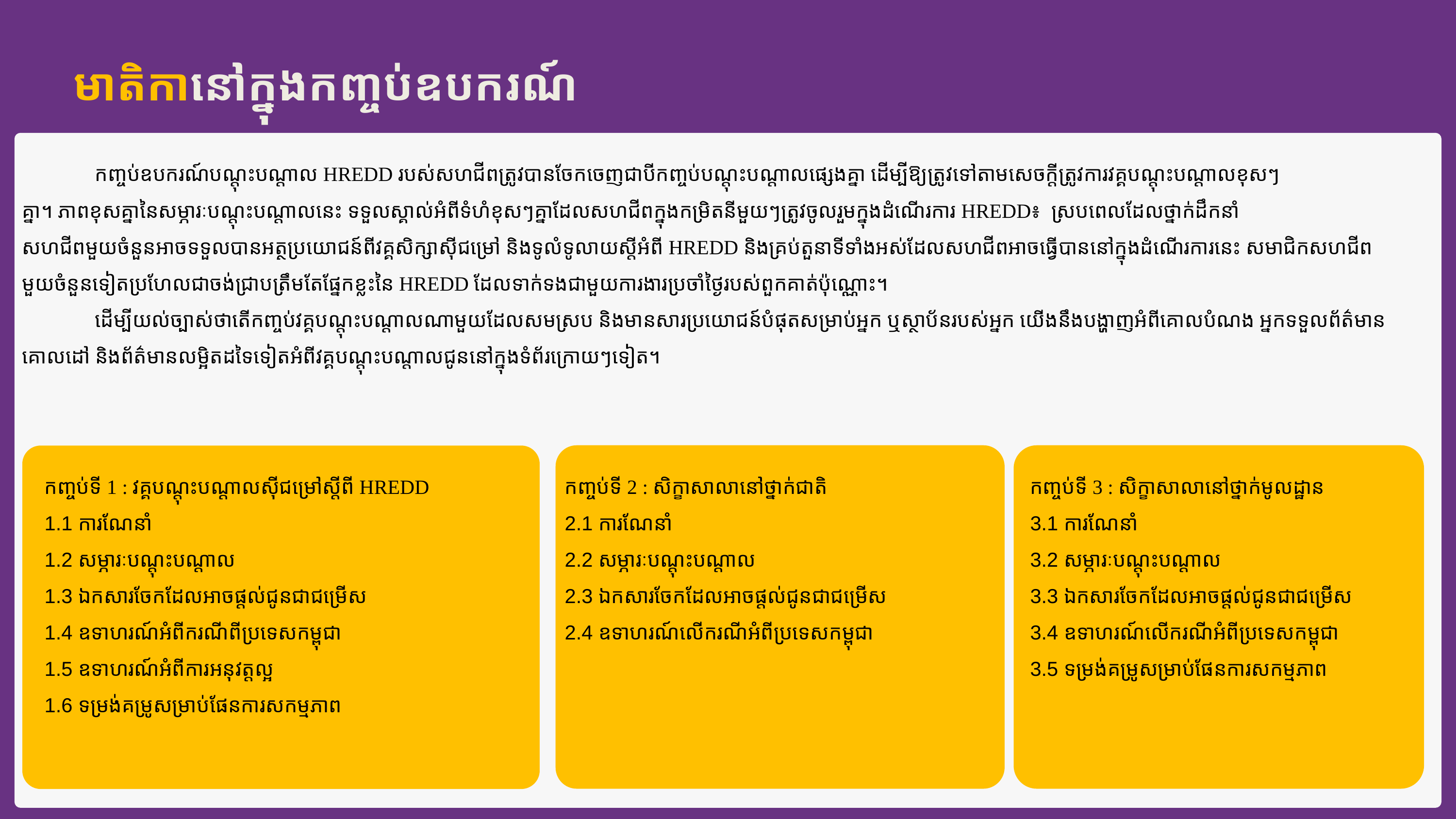

មាតិកានៅក្នុងកញ្ចប់ឧបករណ៍

	កញ្ចប់ឧបករណ៍បណ្តុះបណ្តាល HREDD របស់សហជីពត្រូវបានចែកចេញជាបីកញ្ចប់បណ្តុះបណ្តាលផ្សេងគ្នា ដើម្បីឱ្យត្រូវទៅតាមសេចក្តីត្រូវការវគ្គបណ្តុះបណ្តាលខុសៗ
គ្នា។ ភាពខុសគ្នានៃសម្ភារៈបណ្តុះបណ្តាលនេះ ទទួលស្គាល់អំពីទំហំខុសៗគ្នាដែលសហជីពក្នុងកម្រិតនីមួយៗត្រូវចូលរួមក្នុងដំណើរការ HREDD៖  ស្របពេលដែលថ្នាក់ដឹកនាំ
សហជីពមួយចំនួនអាចទទួលបានអត្ថប្រយោជន៍ពីវគ្គសិក្សាស៊ីជម្រៅ និងទូលំទូលាយស្តីអំពី HREDD និងគ្រប់តួនាទីទាំងអស់ដែលសហជីពអាចធ្វើបាននៅក្នុងដំណើរការនេះ សមាជិកសហជីពមួយចំនួនទៀតប្រហែលជាចង់ជ្រាបត្រឹមតែផ្នែកខ្លះនៃ HREDD ដែលទាក់ទងជាមួយការងារប្រចាំថ្ងៃរបស់ពួកគាត់ប៉ុណ្ណោះ។
	ដើម្បីយល់ច្បាស់ថាតើកញ្ចប់វគ្គបណ្តុះបណ្តាលណាមួយដែលសមស្រប និងមានសារប្រយោជន៍បំផុតសម្រាប់អ្នក ឬស្ថាប័នរបស់អ្នក យើងនឹងបង្ហាញអំពីគោលបំណង អ្នកទទួលព័ត៌មានគោលដៅ និងព័ត៌មានលម្អិតដទៃទៀតអំពីវគ្គបណ្តុះបណ្តាលជូននៅក្នុងទំព័រក្រោយៗទៀត។

កញ្ចប់ទី 3 : សិក្ខាសាលានៅថ្នាក់មូលដ្ឋាន
3.1 ការណែនាំ
3.2 សម្ភារៈបណ្តុះបណ្តាល
3.3 ឯកសារចែកដែលអាចផ្តល់ជូនជាជម្រើស
3.4 ឧទាហរណ៍លើករណីអំពីប្រទេសកម្ពុជា
3.5 ទម្រង់គម្រូសម្រាប់ផែនការសកម្មភាព

កញ្ចប់ទី 1 : វគ្គបណ្តុះបណ្តាលស៊ីជម្រៅស្តីពី HREDD
1.1 ការណែនាំ
1.2 សម្ភារៈបណ្តុះបណ្តាល
1.3 ឯកសារចែកដែលអាចផ្តល់ជូនជាជម្រើស
1.4 ឧទាហរណ៍អំពីករណីពីប្រទេសកម្ពុជា
1.5​ ឧទាហរណ៍អំពីការអនុវត្តល្អ
1.6 ទម្រង់គម្រូសម្រាប់ផែនការសកម្មភាព

កញ្ចប់ទី 2 : សិក្ខាសាលានៅថ្នាក់ជាតិ
2.1 ការណែនាំ
2.2 សម្ភារៈបណ្តុះបណ្តាល
2.3 ឯកសារចែកដែលអាចផ្តល់ជូនជាជម្រើស
2.4 ឧទាហរណ៍លើករណីអំពីប្រទេសកម្ពុជា